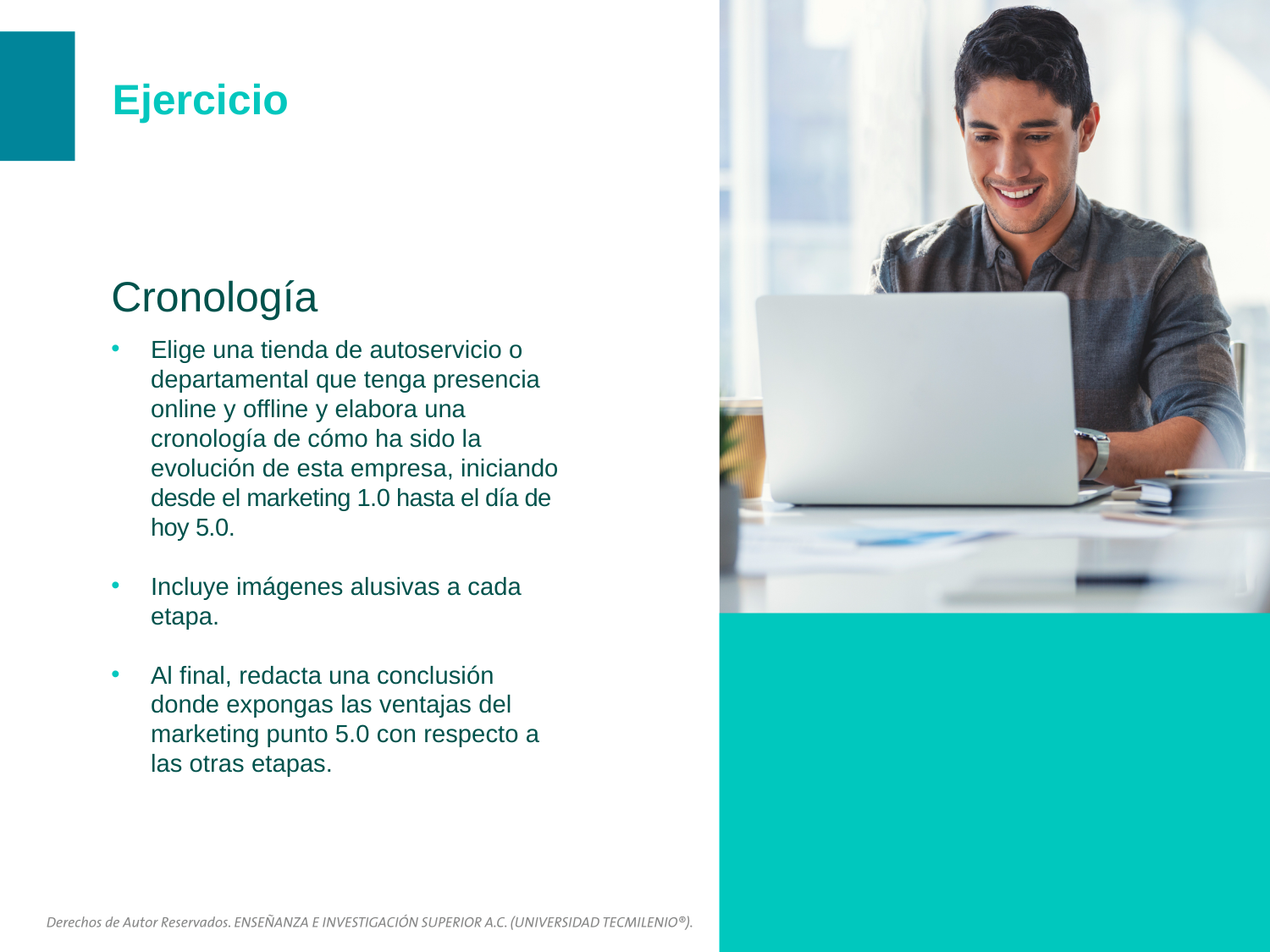

Cronología
Elige una tienda de autoservicio o departamental que tenga presencia online y offline y elabora una cronología de cómo ha sido la evolución de esta empresa, iniciando desde el marketing 1.0 hasta el día de hoy 5.0.

Incluye imágenes alusivas a cada etapa.

Al final, redacta una conclusión donde expongas las ventajas del marketing punto 5.0 con respecto a las otras etapas.